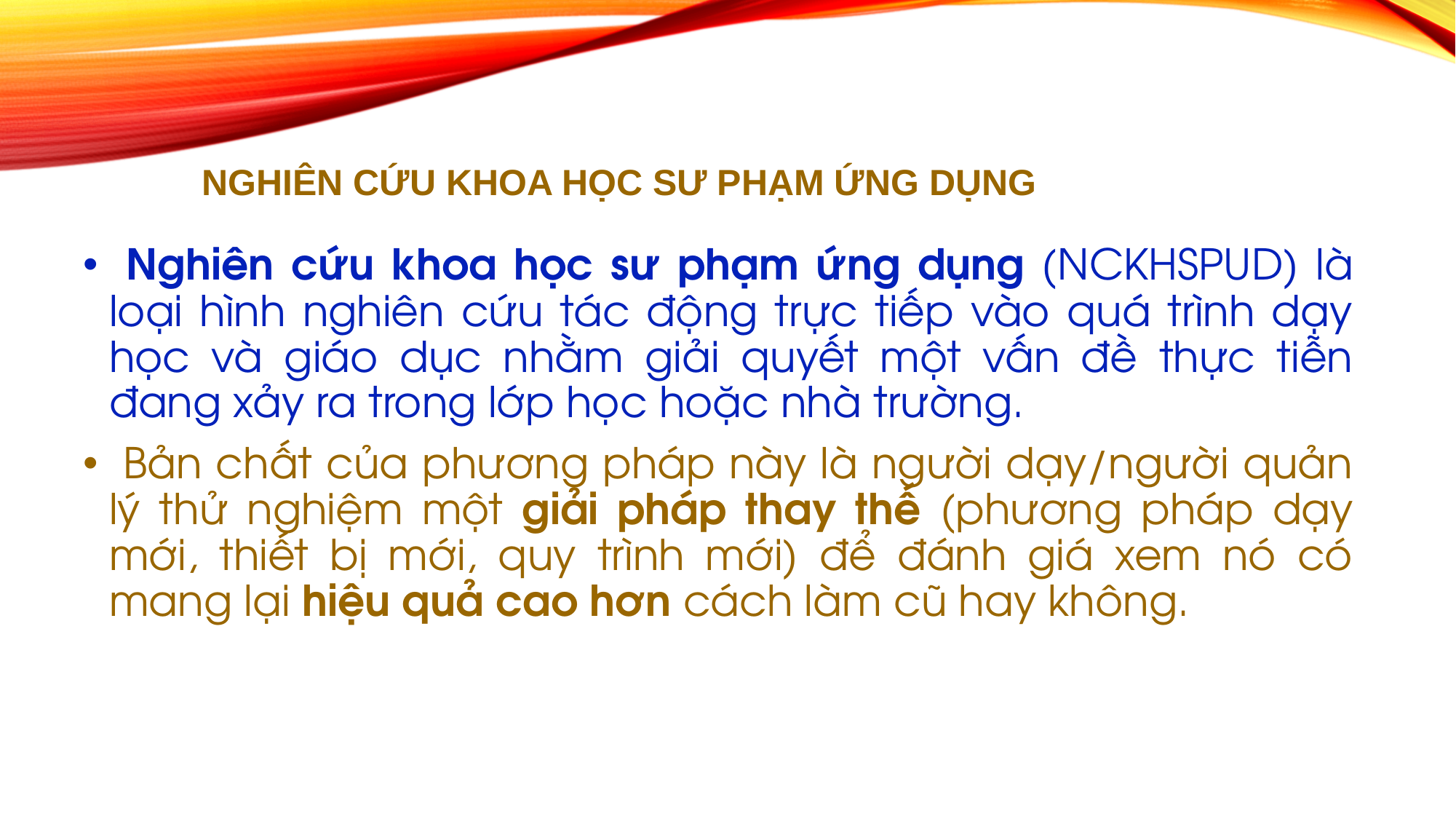

# NGHIÊN CỨU KHOA HỌC SƯ PHẠM ỨNG DỤNG
 Nghiên cứu khoa học sư phạm ứng dụng (NCKHSPUD) là loại hình nghiên cứu tác động trực tiếp vào quá trình dạy học và giáo dục nhằm giải quyết một vấn đề thực tiễn đang xảy ra trong lớp học hoặc nhà trường.
 Bản chất của phương pháp này là người dạy/người quản lý thử nghiệm một giải pháp thay thế (phương pháp dạy mới, thiết bị mới, quy trình mới) để đánh giá xem nó có mang lại hiệu quả cao hơn cách làm cũ hay không.